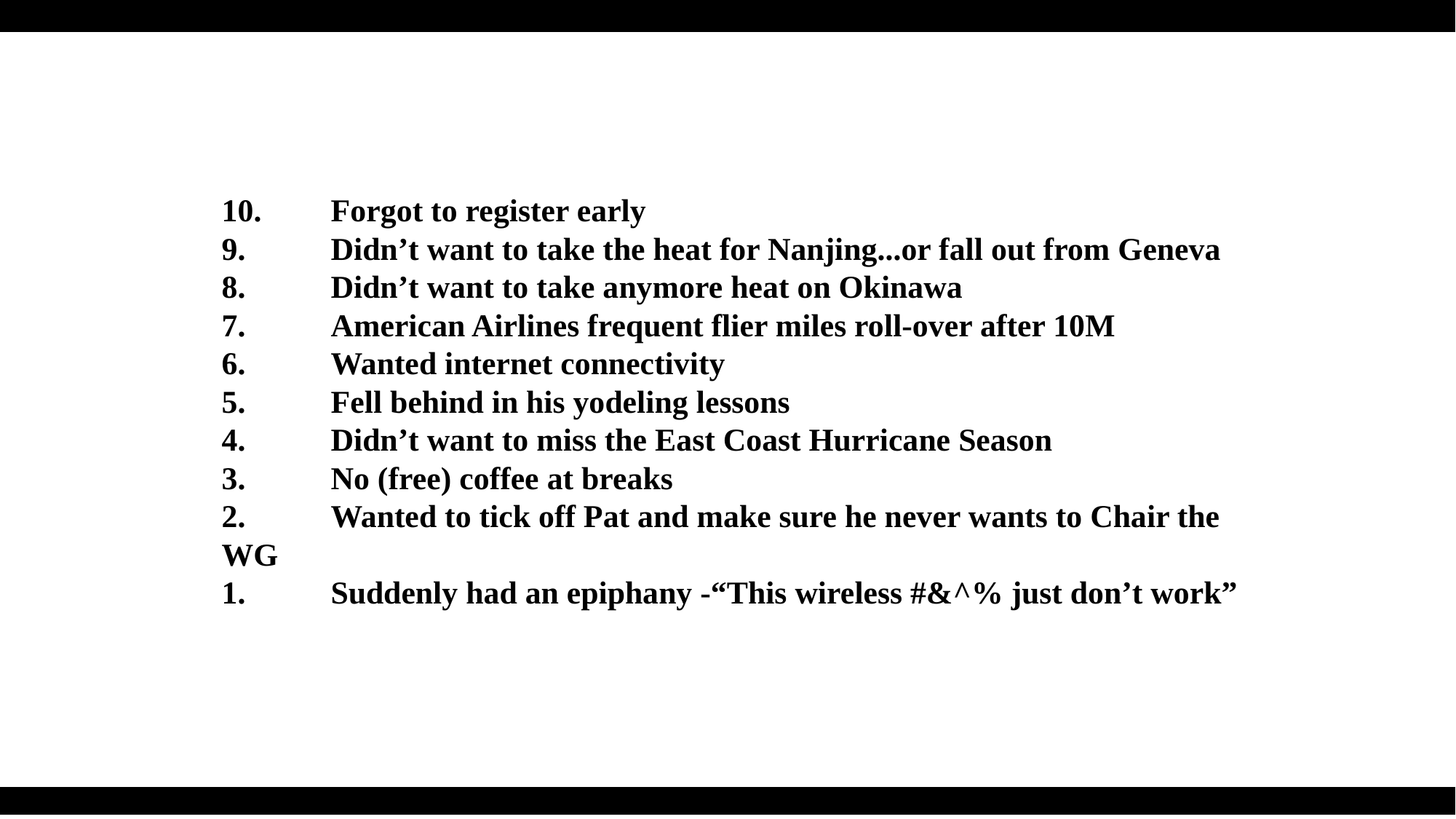

10. 	Forgot to register early
9. 	Didn’t want to take the heat for Nanjing...or fall out from Geneva
8. 	Didn’t want to take anymore heat on Okinawa
7. 	American Airlines frequent flier miles roll-over after 10M
6. 	Wanted internet connectivity
5. 	Fell behind in his yodeling lessons
4. 	Didn’t want to miss the East Coast Hurricane Season
3. 	No (free) coffee at breaks
2. 	Wanted to tick off Pat and make sure he never wants to Chair the WG
1.	Suddenly had an epiphany -“This wireless #&^% just don’t work”